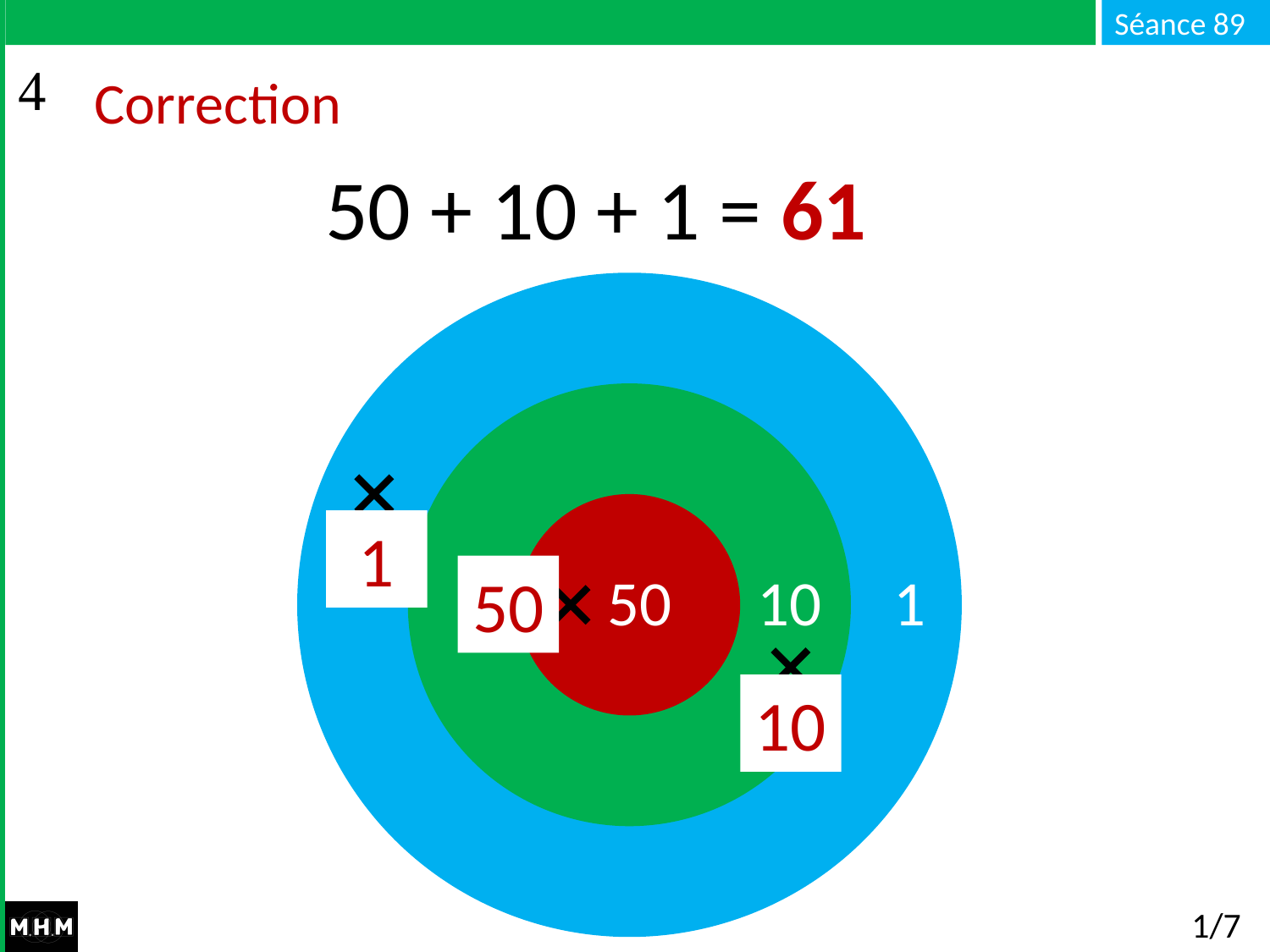

# Correction
50 + 10 + 1 = 61

1
50
50      10     1

10
1/7